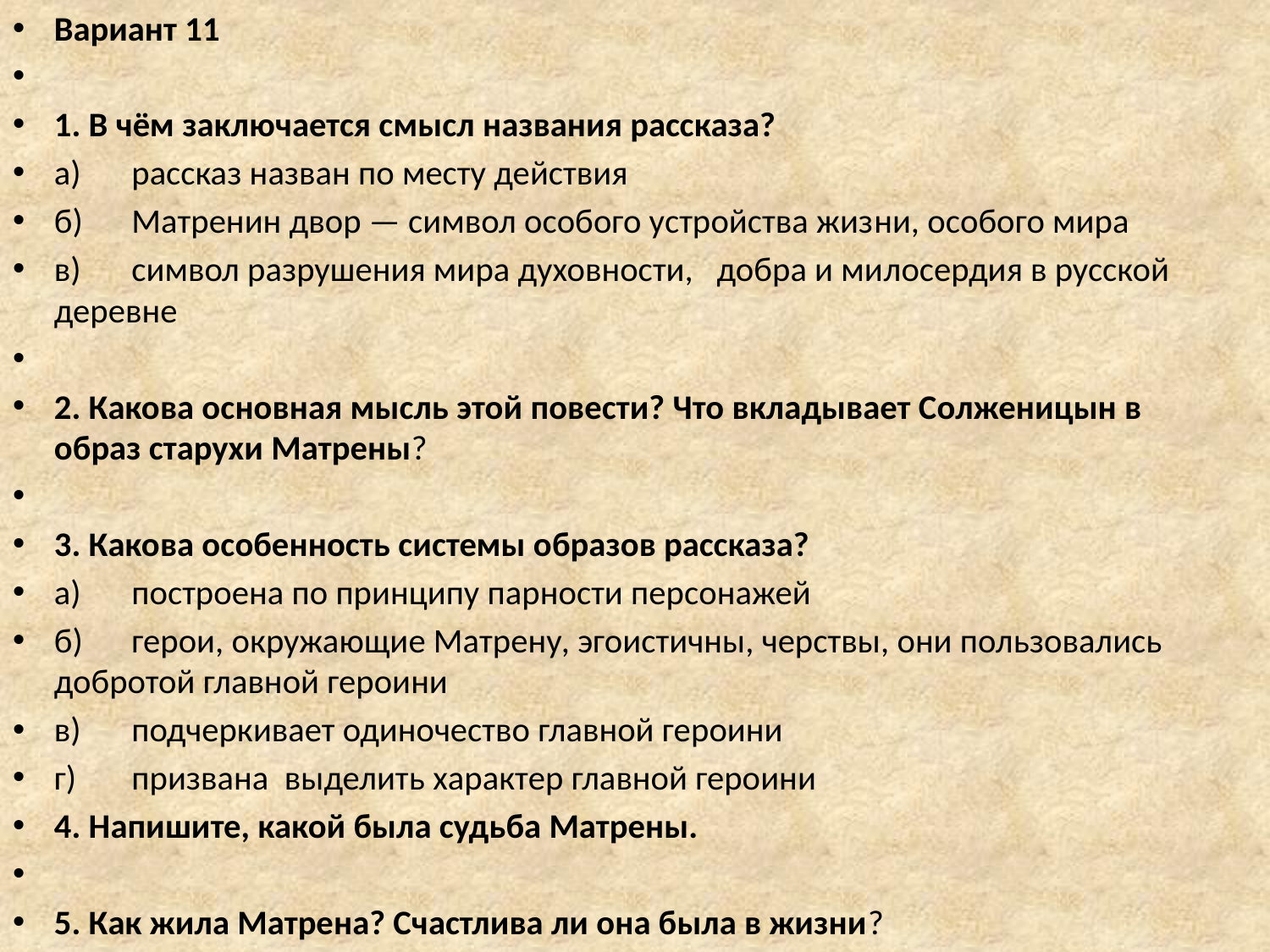

Вариант 11

1. В чём заключается смысл названия рассказа?
а)	рассказ назван по месту действия
б)	Матренин двор — символ особого устройства жиз­ни, особого мира
в)	символ разрушения мира духовности,   добра и ми­лосердия в русской деревне

2. Какова основная мысль этой повести? Что вкладывает Солженицын в образ старухи Матрены?

3. Какова особенность системы образов рассказа?
а)	построена по принципу парности персонажей
б)	герои, окружающие Матрену, эгоистичны, черствы, они пользовались добротой главной героини
в)	подчеркивает одиночество главной героини
г)	призвана  выделить характер главной героини
4. Напишите, какой была судьба Матрены.

5. Как жила Матрена? Счастлива ли она была в жизни?

#